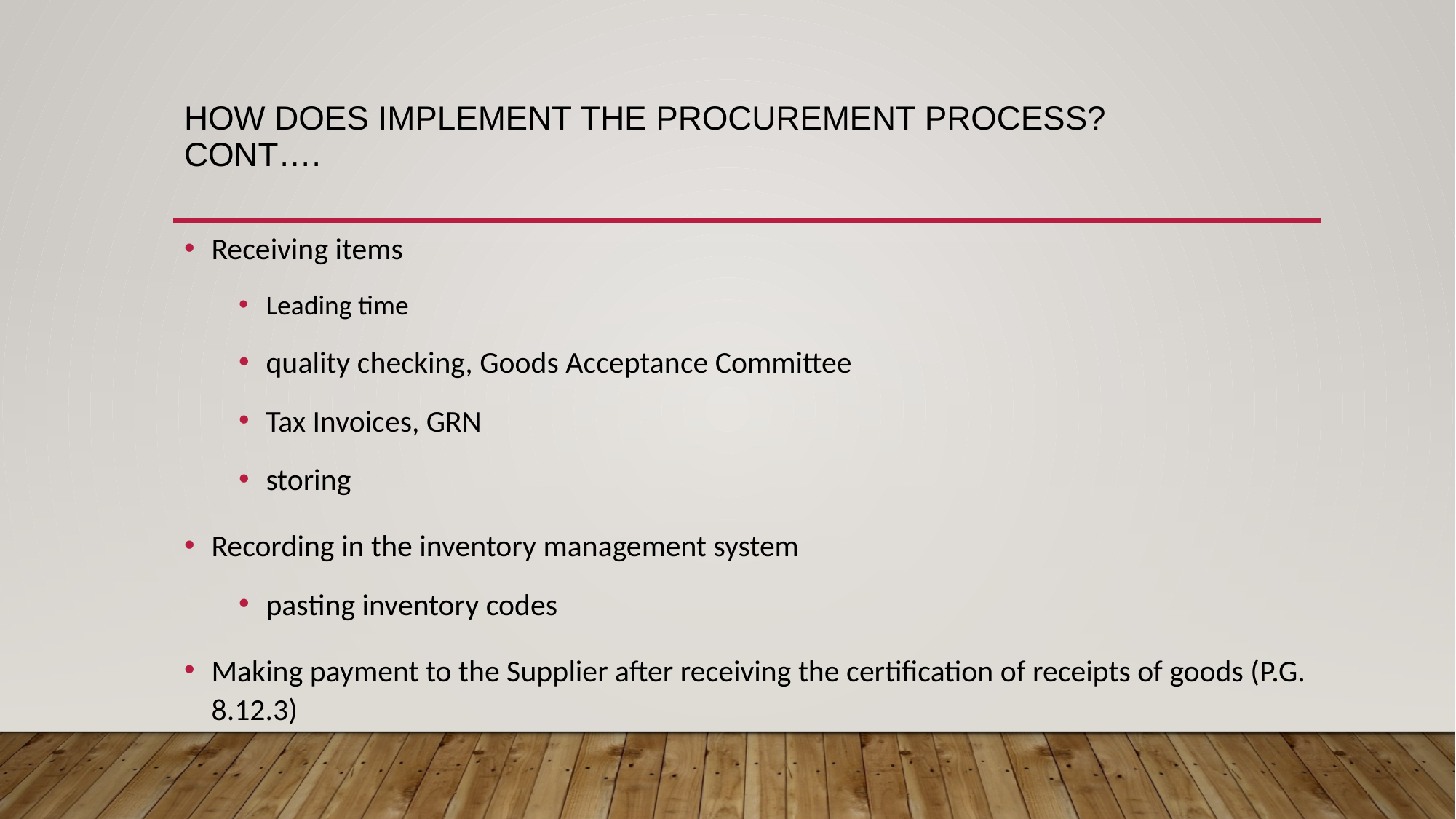

# How does implement the procurement process? Cont….
Receiving items
Leading time
quality checking, Goods Acceptance Committee
Tax Invoices, GRN
storing
Recording in the inventory management system
pasting inventory codes
Making payment to the Supplier after receiving the certification of receipts of goods (P.G. 8.12.3)